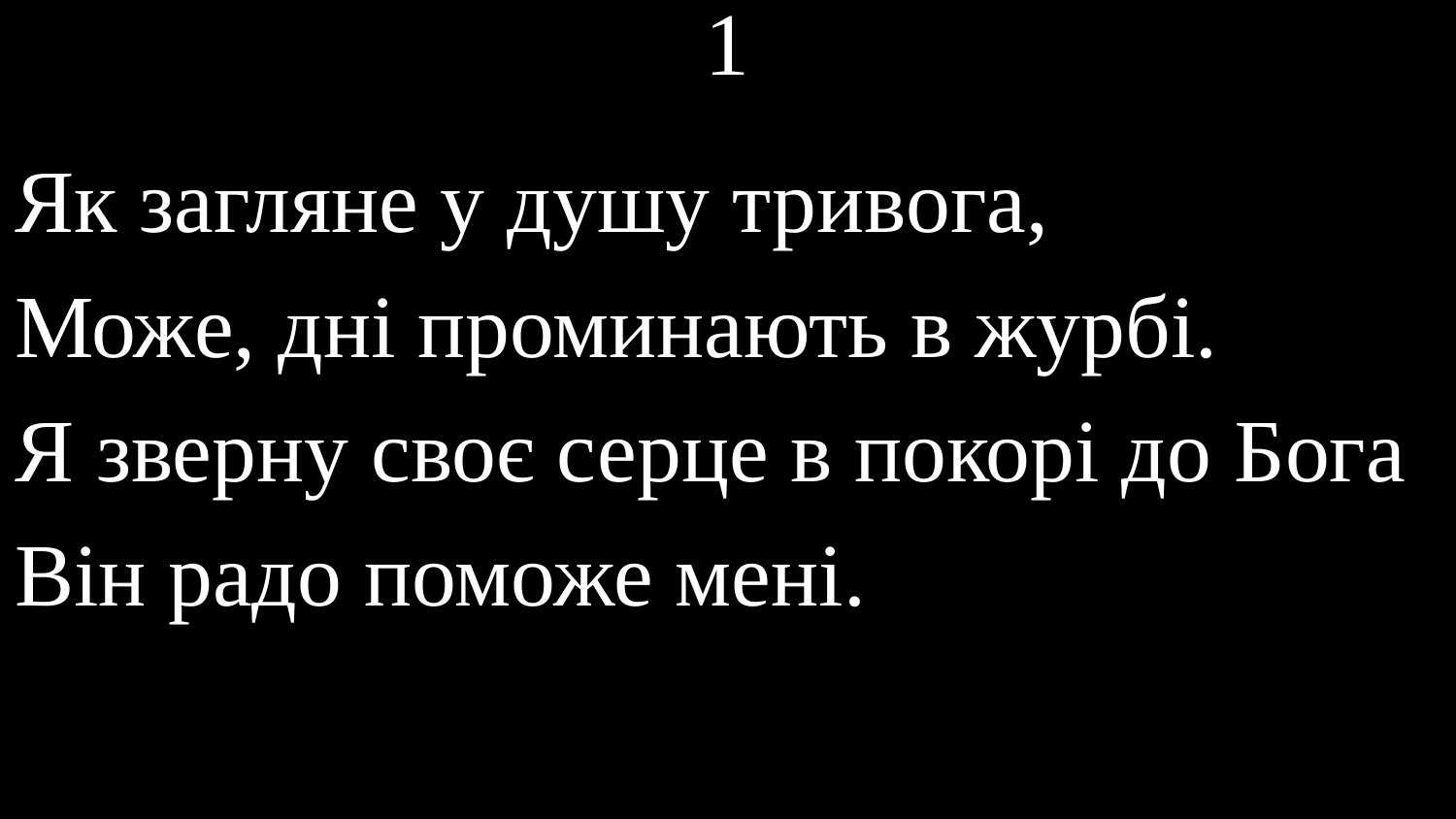

# 1
Як загляне у душу тривога,
Може, дні проминають в журбі.
Я зверну своє серце в покорі до Бога
Він радо поможе мені.